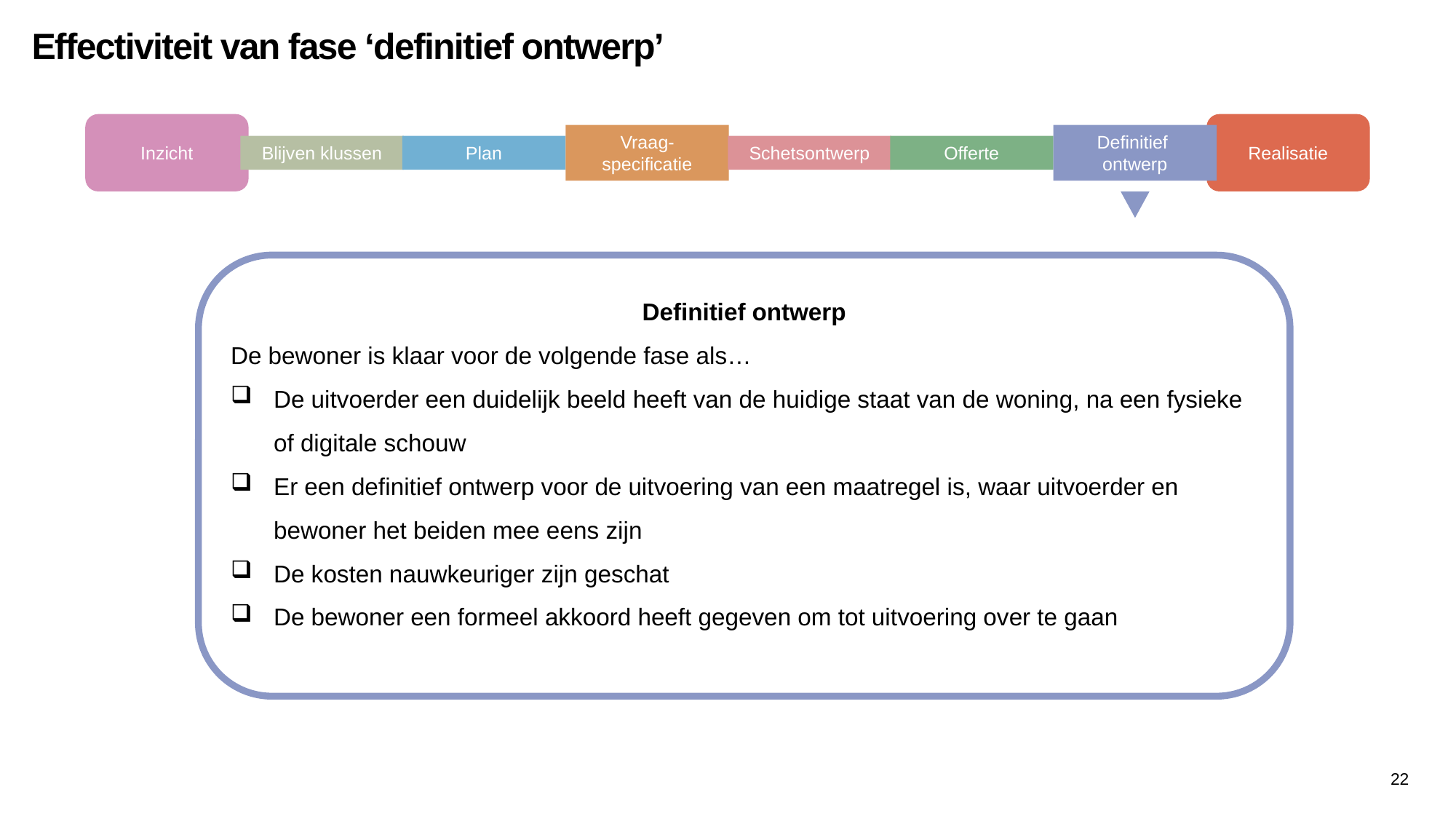

Effectiviteit van fase ‘definitief ontwerp’
Inzicht
Blijven klussen
Plan
Vraag-
specificatie
Schetsontwerp
Offerte
Definitief
ontwerp
Realisatie

Definitief ontwerp
De bewoner is klaar voor de volgende fase als…
De uitvoerder een duidelijk beeld heeft van de huidige staat van de woning, na een fysieke of digitale schouw
Er een definitief ontwerp voor de uitvoering van een maatregel is, waar uitvoerder en bewoner het beiden mee eens zijn
De kosten nauwkeuriger zijn geschat
De bewoner een formeel akkoord heeft gegeven om tot uitvoering over te gaan
22